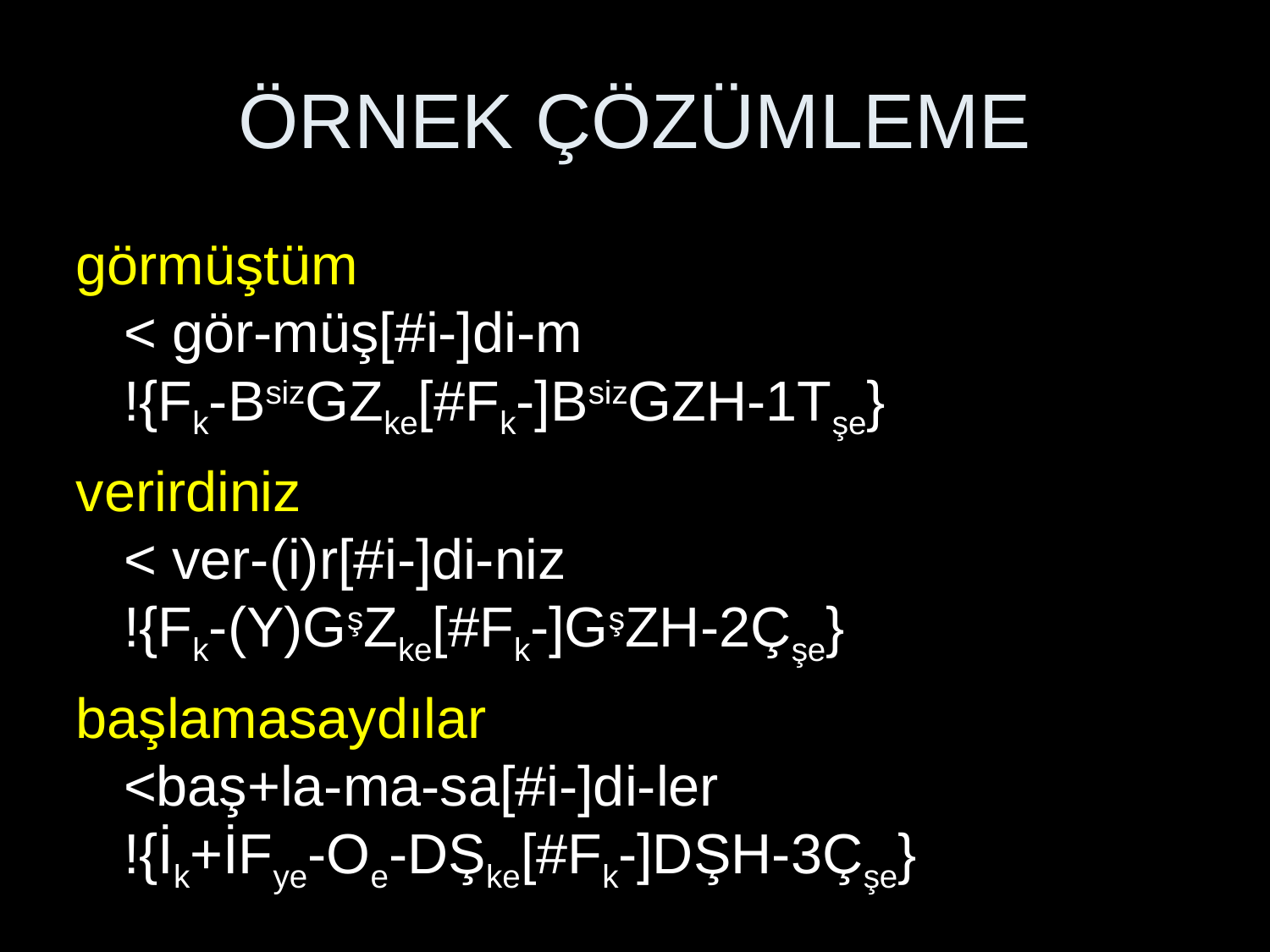

# ÖRNEK ÇÖZÜMLEME
görmüştüm
< gör-müş[#i-]di-m
!{Fk-BsizGZke[#Fk-]BsizGZH-1Tşe}
verirdiniz
< ver-(i)r[#i-]di-niz
!{Fk-(Y)GşZke[#Fk-]GşZH-2Çşe}
başlamasaydılar
<baş+la-ma-sa[#i-]di-ler
!{İk+İFye-Oe-DŞke[#Fk-]DŞH-3Çşe}